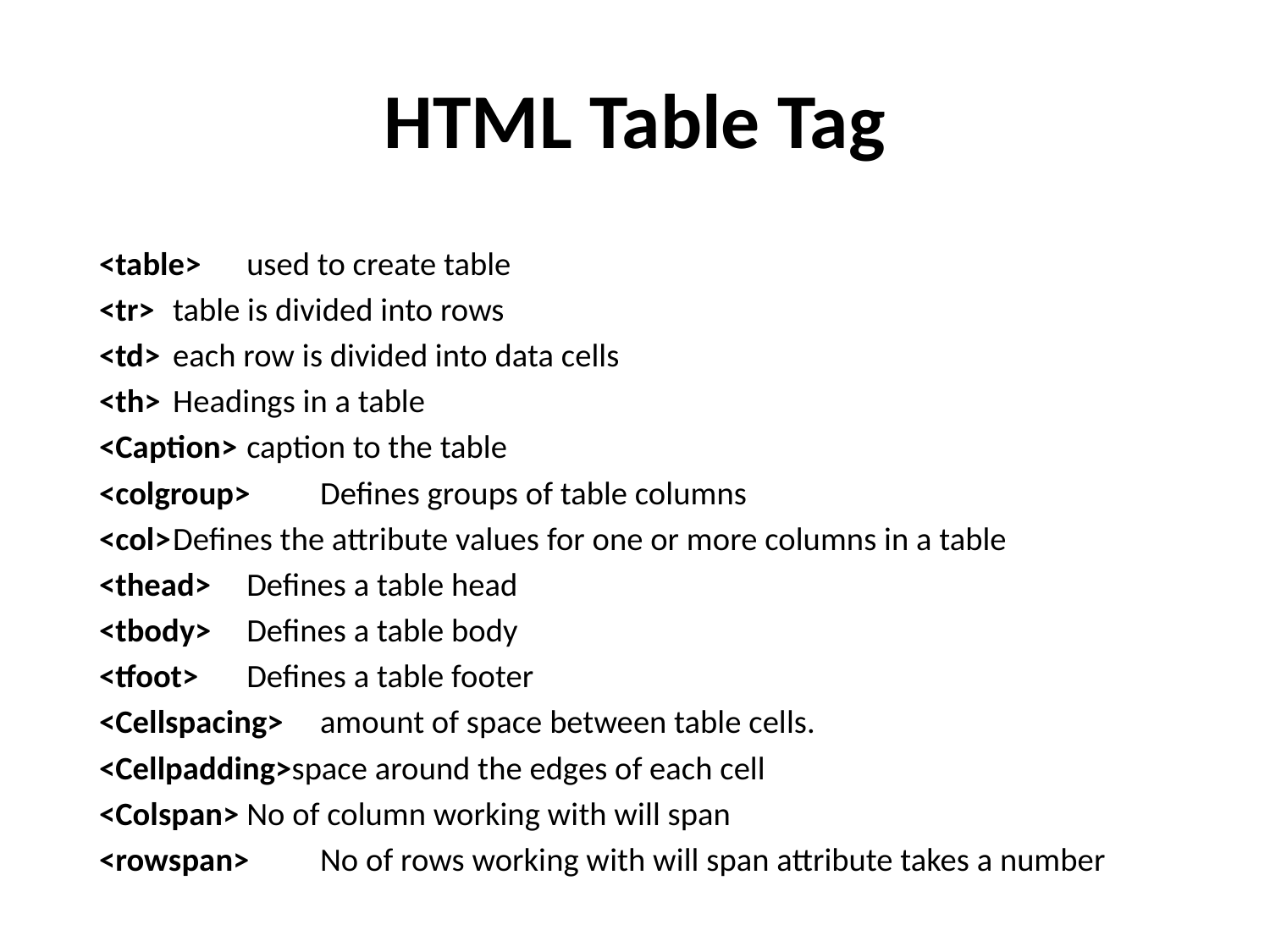

# HTML Table Tag

	<table>	used to create table
	<tr>		table is divided into rows
	<td>		each row is divided into data cells
	<th>		Headings in a table
	<Caption>	caption to the table
	<colgroup>	Defines groups of table columns
 	<col>		Defines the attribute values for one or more columns in a table
	<thead>	Defines a table head
	<tbody>	Defines a table body
	<tfoot>	Defines a table footer
	<Cellspacing>	amount of space between table cells.
	<Cellpadding>space around the edges of each cell
	<Colspan>	No of column working with will span
	<rowspan> 	No of rows working with will span attribute takes a number